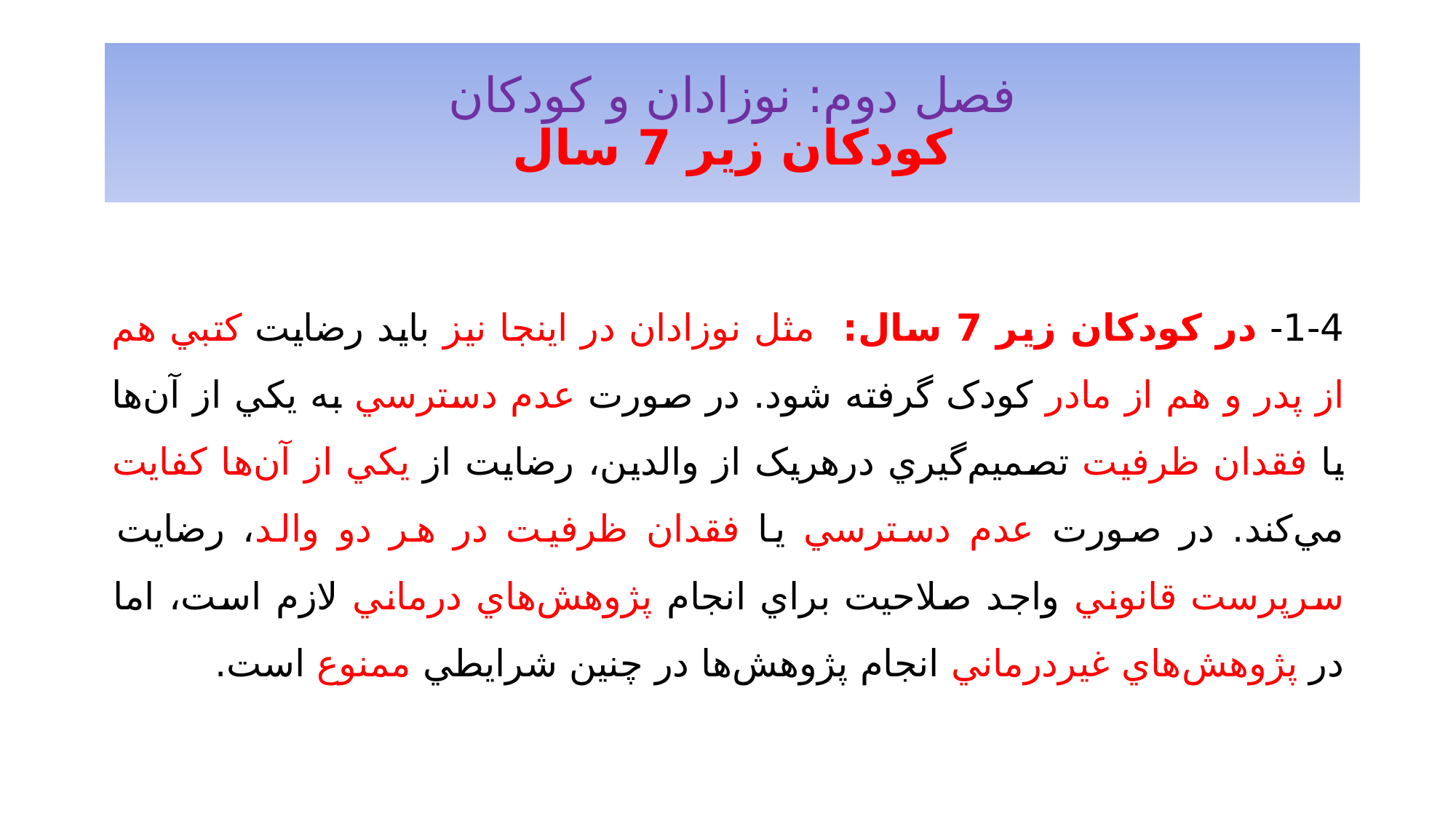

# فصل دوم: نوزادان و کودکان کودکان زير 7 سال

1-4- در کودکان زير 7 سال:  مثل نوزادان در اینجا نیز بايد رضايت کتبي هم از پدر و هم از مادر کودک گرفته شود. در صورت عدم دسترسي به يکي از آن‌ها يا فقدان ظرفيت تصميم‌گيري درهريک از والدين، رضايت از يكي از آن‌ها كفايت مي‌کند. در صورت عدم دسترسي يا فقدان ظرفيت در هر دو والد، رضايت سرپرست قانوني واجد صلاحيت براي انجام پژوهش‌هاي درماني لازم است، اما در پژوهش‌هاي غيردرماني انجام پژوهش‌ها در چنين شرايطي ممنوع است.